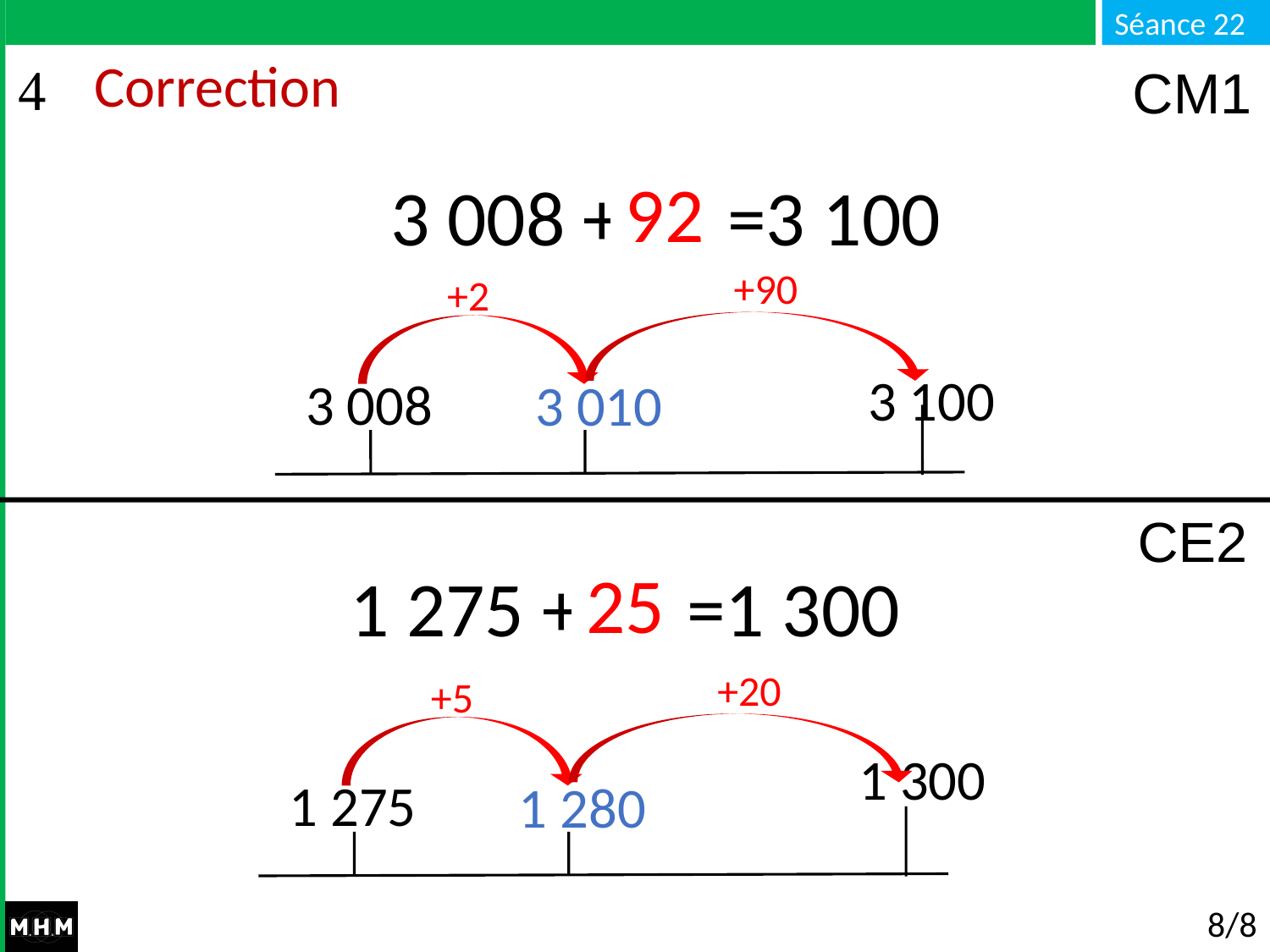

# Correction
CM1
92
 3 008 + …  =3 100
+90
+2

3 100
3 008
3 010

CE2
25
 1 275 + …  =1 300
+20
+5

1 300
1 275
1 280
8/8